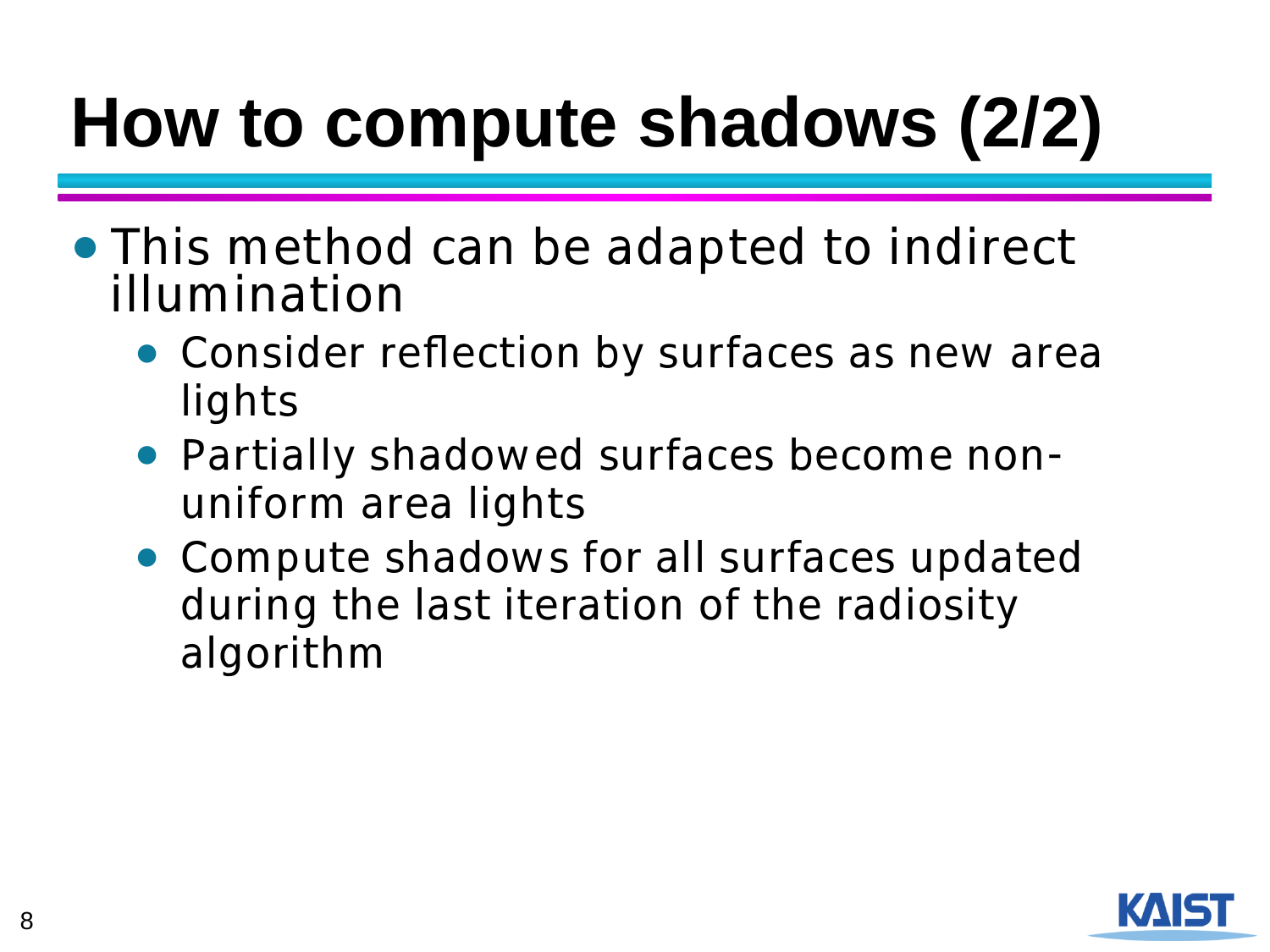

# How to compute shadows (2/2)
This method can be adapted to indirect illumination
Consider reflection by surfaces as new area lights
Partially shadowed surfaces become non-uniform area lights
Compute shadows for all surfaces updated during the last iteration of the radiosity algorithm